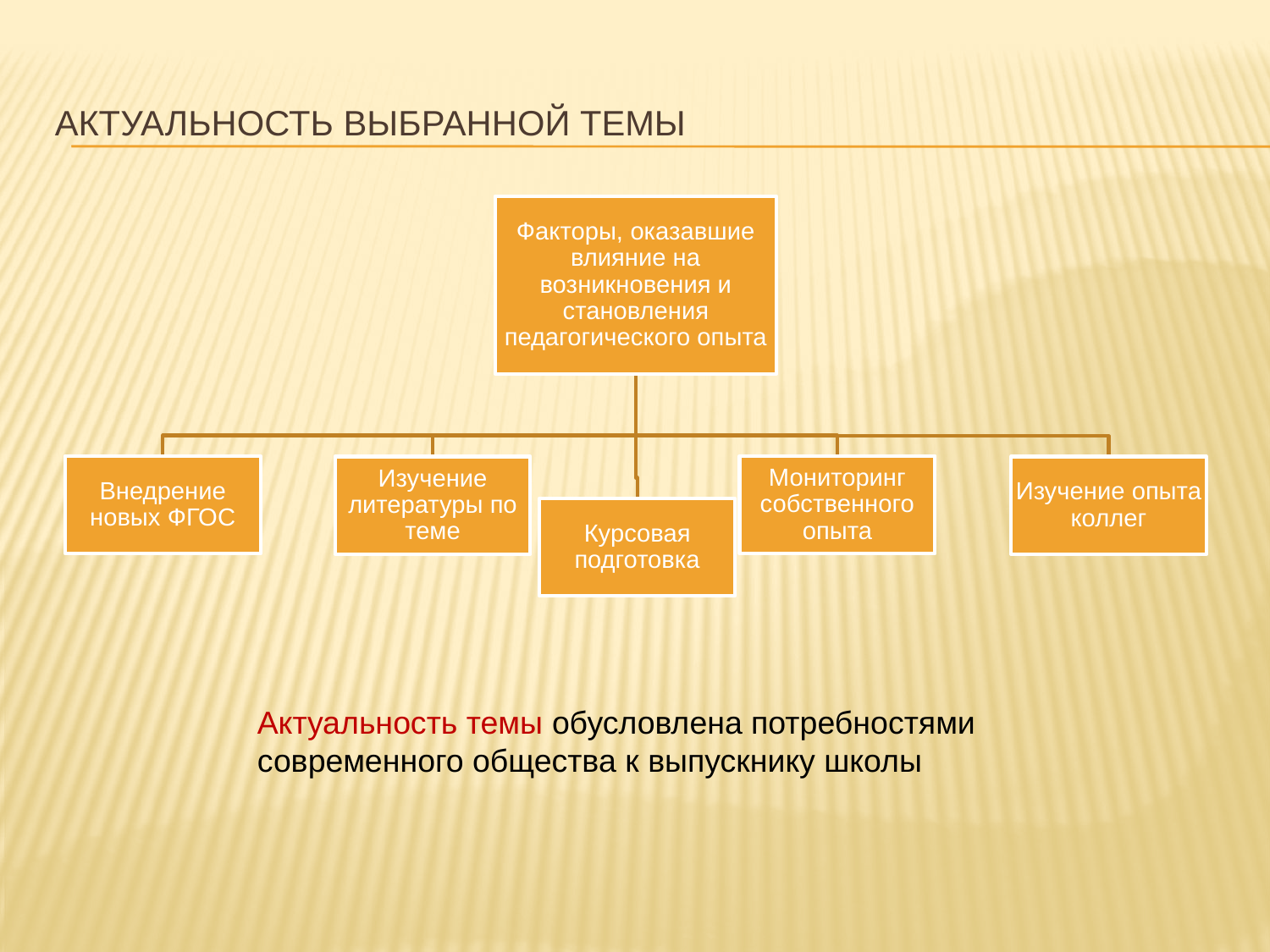

# Актуальность выбранной темы
Факторы, оказавшие влияние на возникновения и становления педагогического опыта
Внедрение новых ФГОС
Изучение литературы по теме
Курсовая подготовка
Мониторинг собственного опыта
Изучение опыта коллег
Актуальность темы обусловлена потребностями современного общества к выпускнику школы